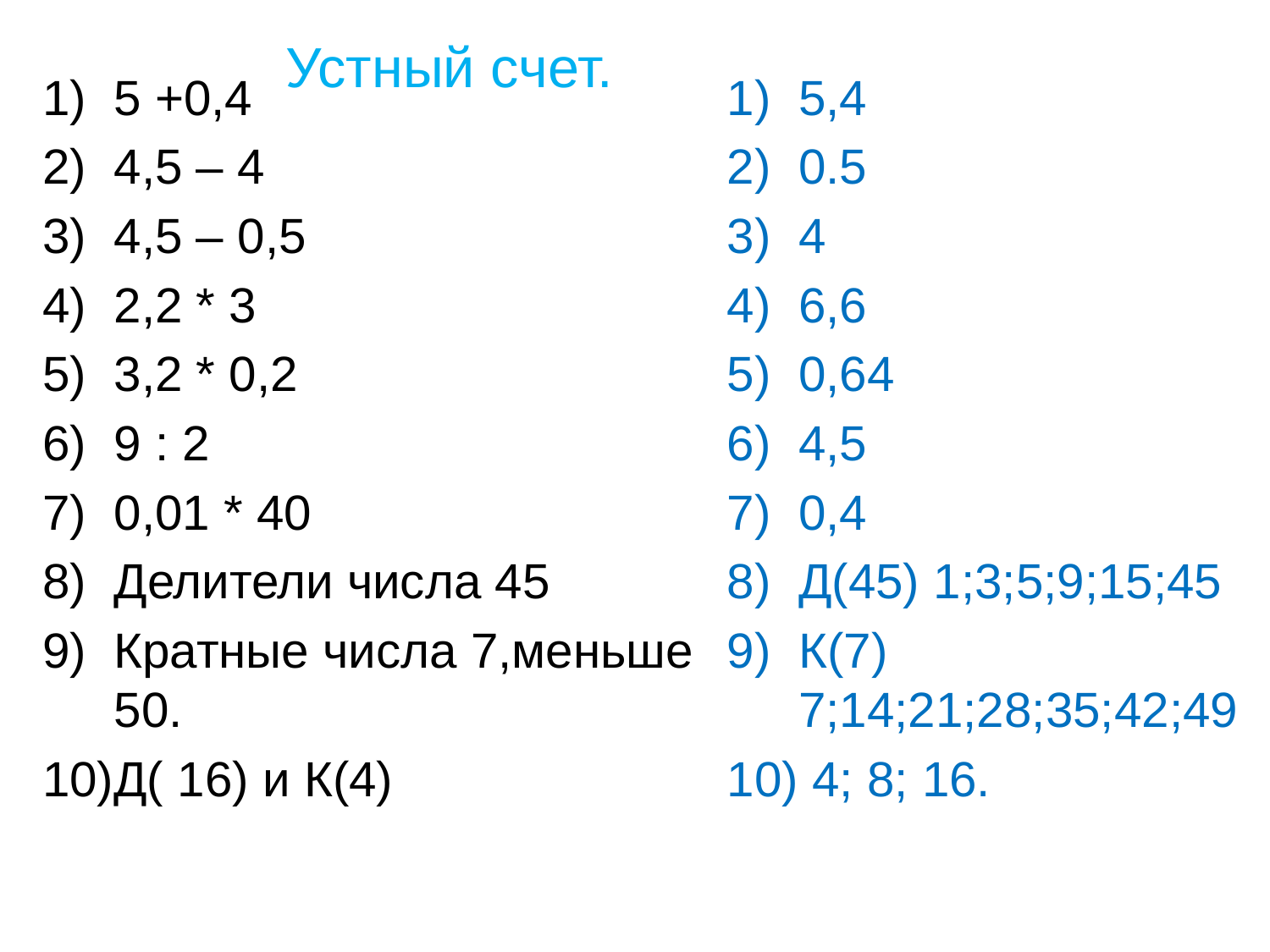

Устный счет.
5 +0,4
4,5 – 4
4,5 – 0,5
2,2 * 3
3,2 * 0,2
9 : 2
0,01 * 40
Делители числа 45
Кратные числа 7,меньше 50.
Д( 16) и К(4)

5,4
0.5
4
6,6
0,64
4,5
0,4
Д(45) 1;3;5;9;15;45
К(7)  7;14;21;28;35;42;49
 4; 8; 16.